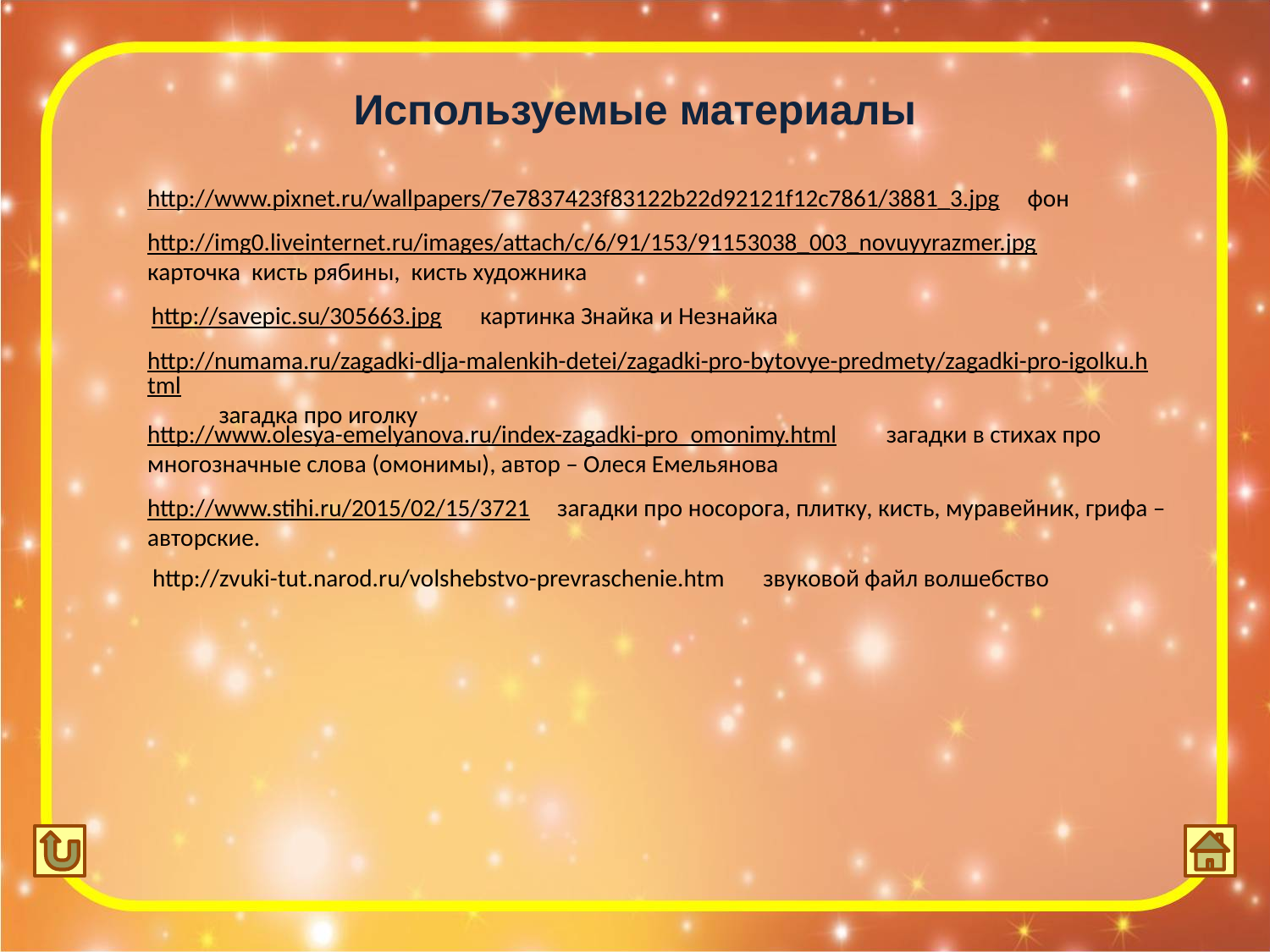

Используемые материалы
http://www.pixnet.ru/wallpapers/7e7837423f83122b22d92121f12c7861/3881_3.jpg     фон
http://img0.liveinternet.ru/images/attach/c/6/91/153/91153038_003_novuyyrazmer.jpg         карточка  кисть рябины,  кисть художника
http://savepic.su/305663.jpg       картинка Знайка и Незнайка
http://numama.ru/zagadki-dlja-malenkih-detei/zagadki-pro-bytovye-predmety/zagadki-pro-igolku.html             загадка про иголку
http://www.olesya-emelyanova.ru/index-zagadki-pro_omonimy.html         загадки в стихах про многозначные слова (омонимы), автор – Олеся Емельянова
http://www.stihi.ru/2015/02/15/3721     загадки про носорога, плитку, кисть, муравейник, грифа – авторские.
http://zvuki-tut.narod.ru/volshebstvo-prevraschenie.htm       звуковой файл волшебство